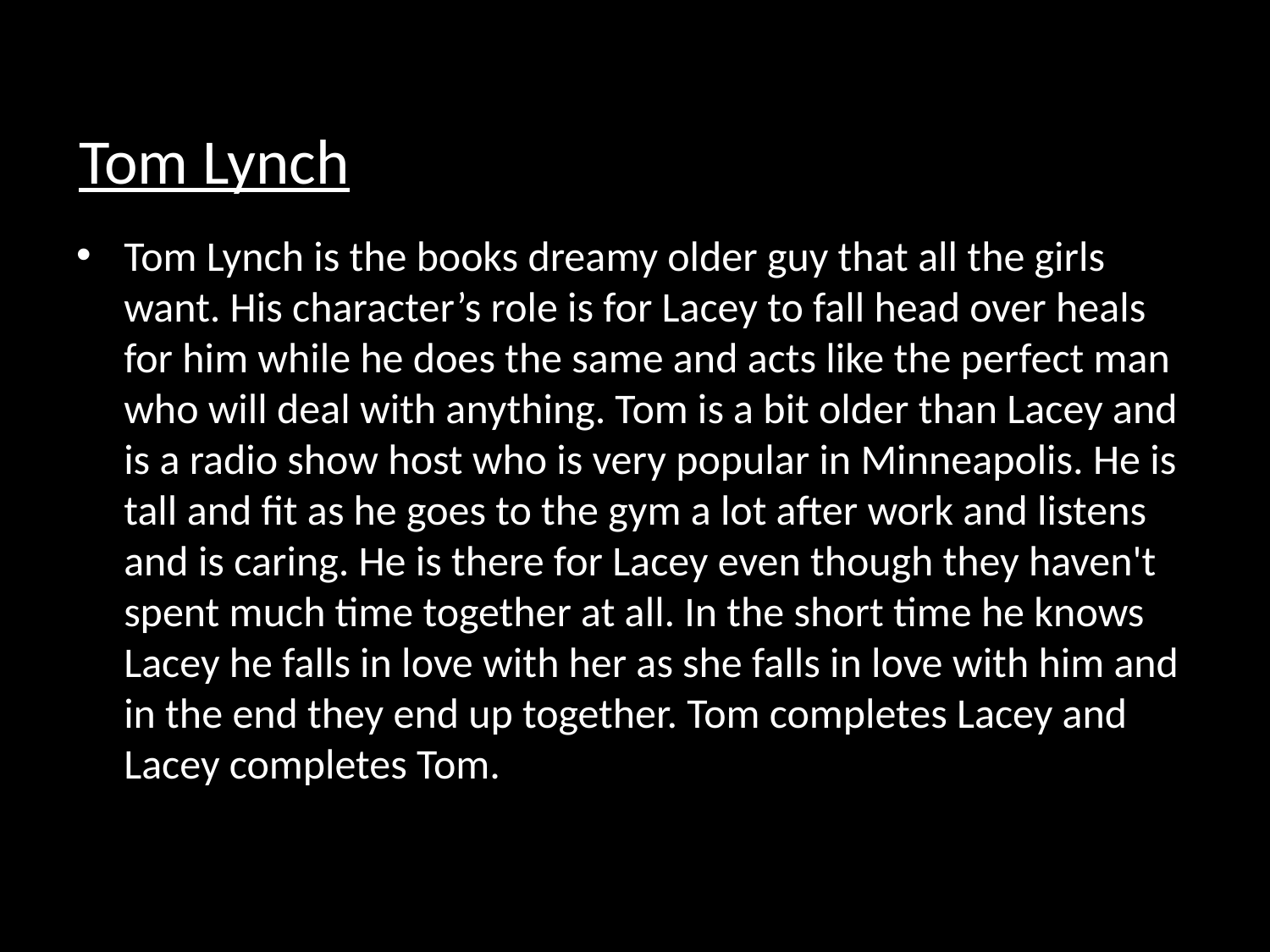

# Tom Lynch
Tom Lynch is the books dreamy older guy that all the girls want. His character’s role is for Lacey to fall head over heals for him while he does the same and acts like the perfect man who will deal with anything. Tom is a bit older than Lacey and is a radio show host who is very popular in Minneapolis. He is tall and fit as he goes to the gym a lot after work and listens and is caring. He is there for Lacey even though they haven't spent much time together at all. In the short time he knows Lacey he falls in love with her as she falls in love with him and in the end they end up together. Tom completes Lacey and Lacey completes Tom.